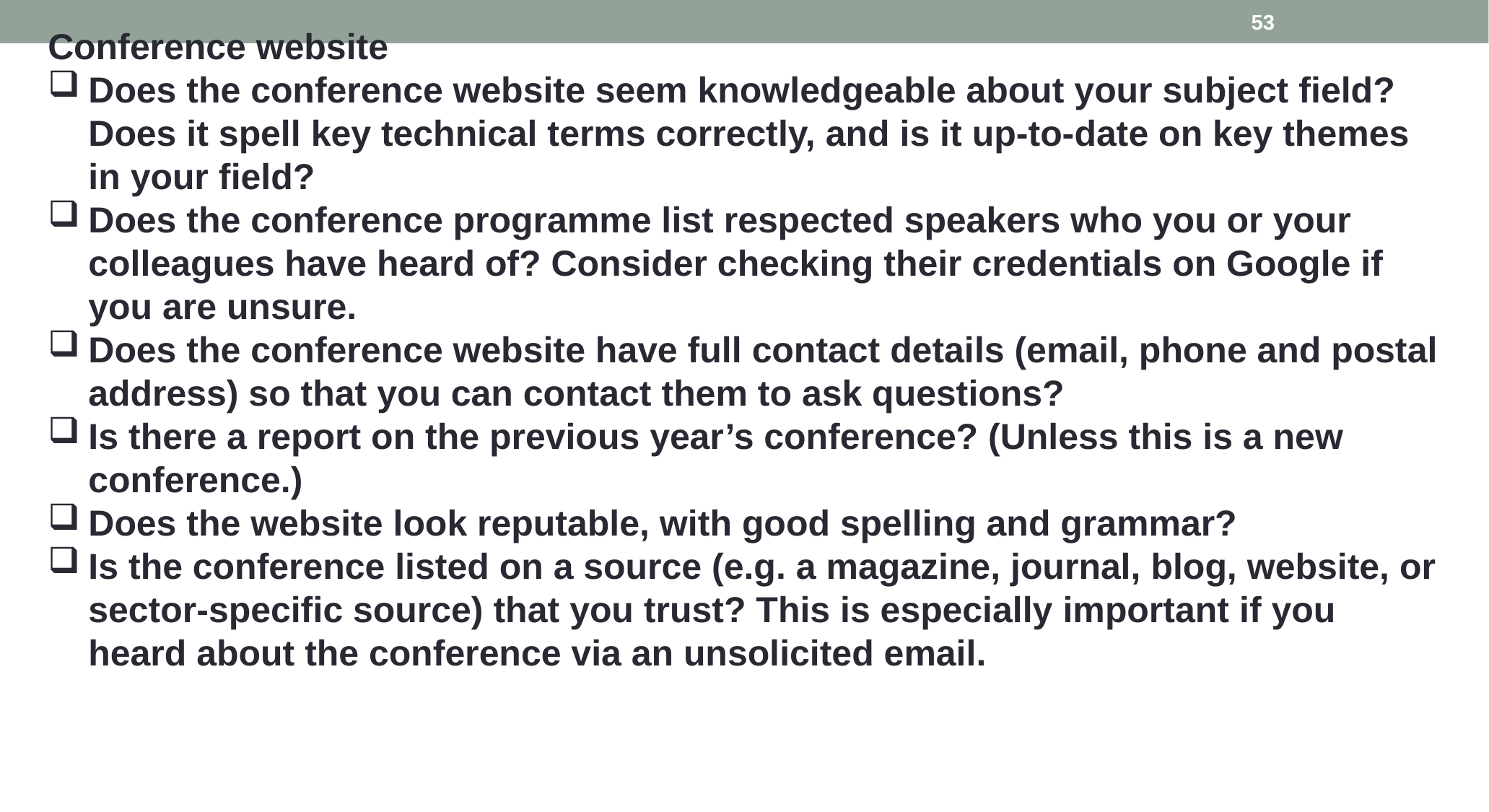

53
Conference website
Does the conference website seem knowledgeable about your subject field? Does it spell key technical terms correctly, and is it up-to-date on key themes in your field?
Does the conference programme list respected speakers who you or your colleagues have heard of? Consider checking their credentials on Google if you are unsure.
Does the conference website have full contact details (email, phone and postal address) so that you can contact them to ask questions?
Is there a report on the previous year’s conference? (Unless this is a new conference.)
Does the website look reputable, with good spelling and grammar?
Is the conference listed on a source (e.g. a magazine, journal, blog, website, or sector-specific source) that you trust? This is especially important if you heard about the conference via an unsolicited email.